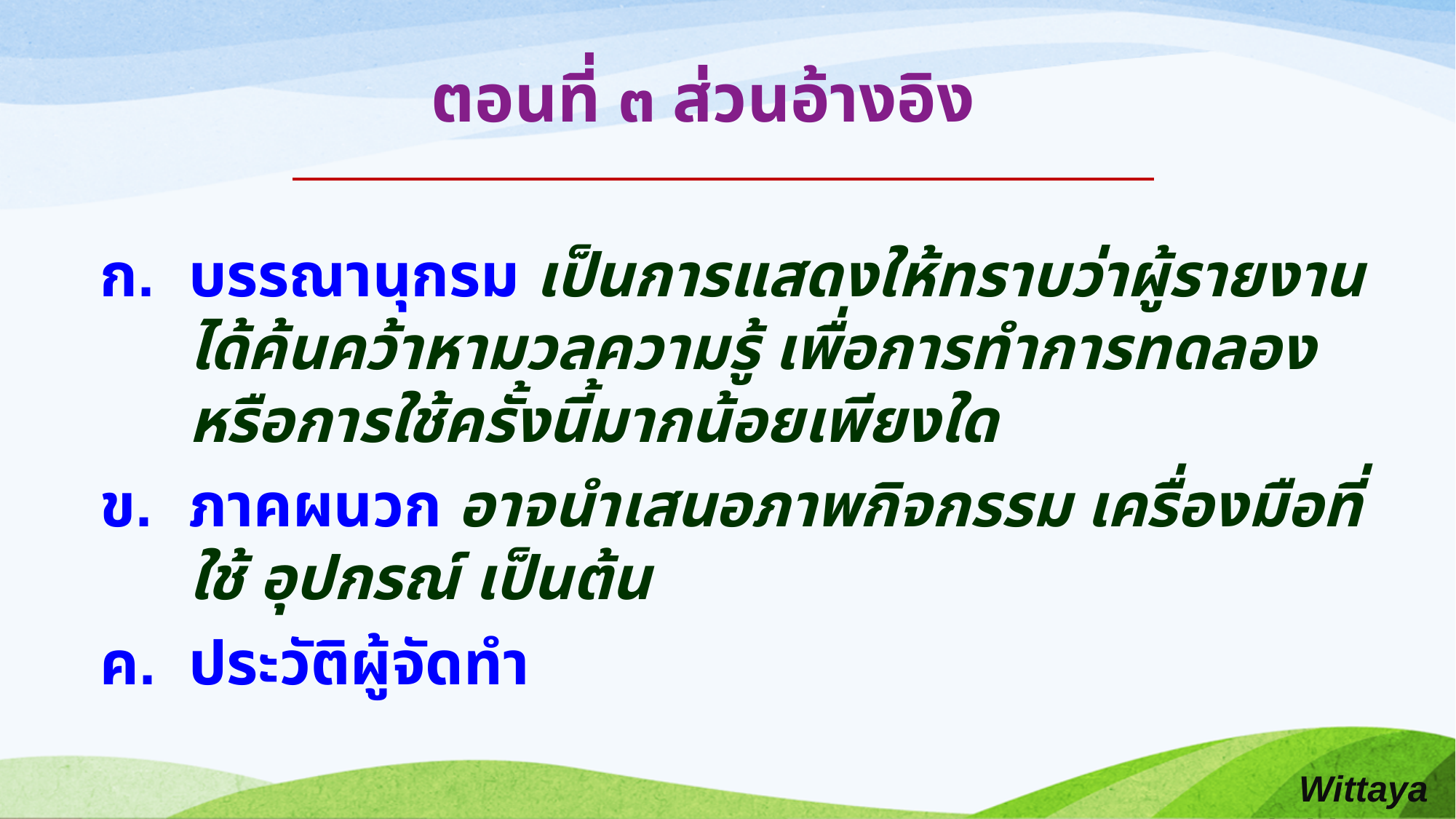

ตอนที่ ๓ ส่วนอ้างอิง
บรรณานุกรม เป็นการแสดงให้ทราบว่าผู้รายงานได้ค้นคว้าหามวลความรู้ เพื่อการทำการทดลองหรือการใช้ครั้งนี้มากน้อยเพียงใด
ภาคผนวก อาจนำเสนอภาพกิจกรรม เครื่องมือที่ใช้ อุปกรณ์ เป็นต้น
ประวัติผู้จัดทำ
Wittaya Jaiwithee ...